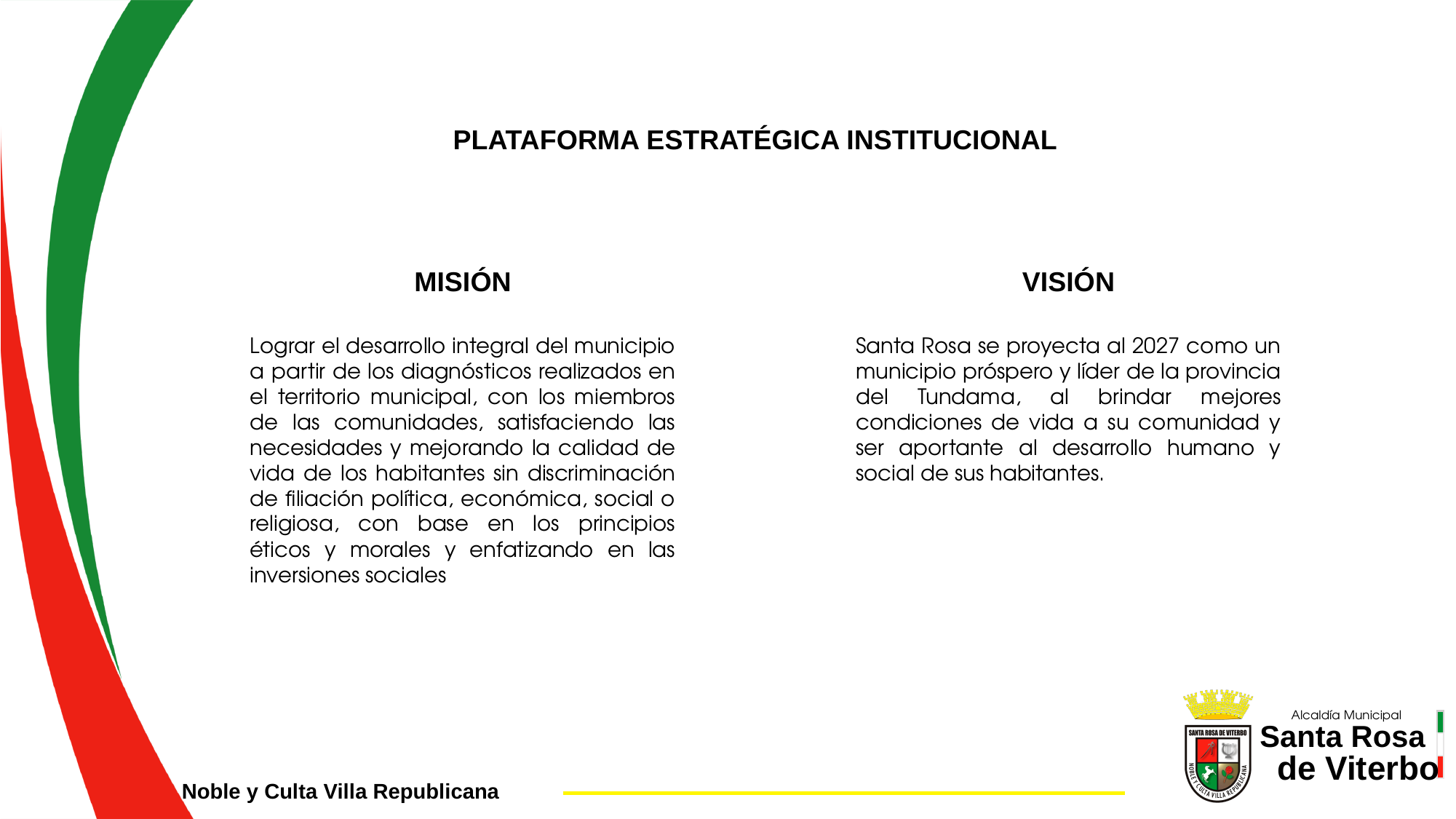

PLATAFORMA ESTRATÉGICA INSTITUCIONAL
MISIÓN
VISIÓN
Lograr el desarrollo integral del municipio a partir de los diagnósticos realizados en el territorio municipal, con los miembros de las comunidades, satisfaciendo las necesidades y mejorando la calidad de vida de los habitantes sin discriminación de filiación política, económica, social o religiosa, con base en los principios éticos y morales y enfatizando en las inversiones sociales
Santa Rosa se proyecta al 2027 como un municipio próspero y líder de la provincia del Tundama, al brindar mejores condiciones de vida a su comunidad y ser aportante al desarrollo humano y social de sus habitantes.